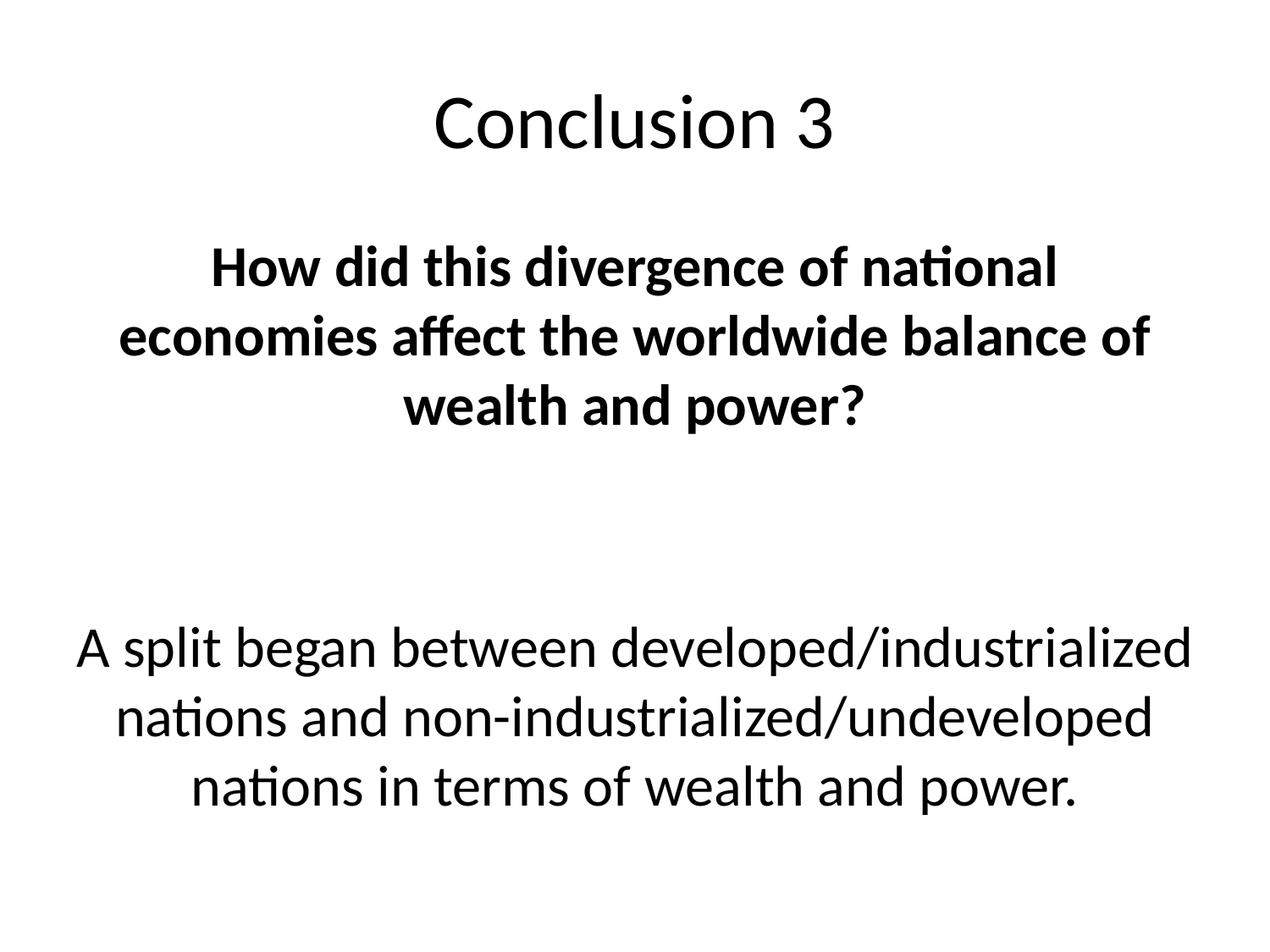

# Conclusion 3
How did this divergence of national economies affect the worldwide balance of wealth and power?

A split began between developed/industrialized nations and non-industrialized/undeveloped nations in terms of wealth and power.